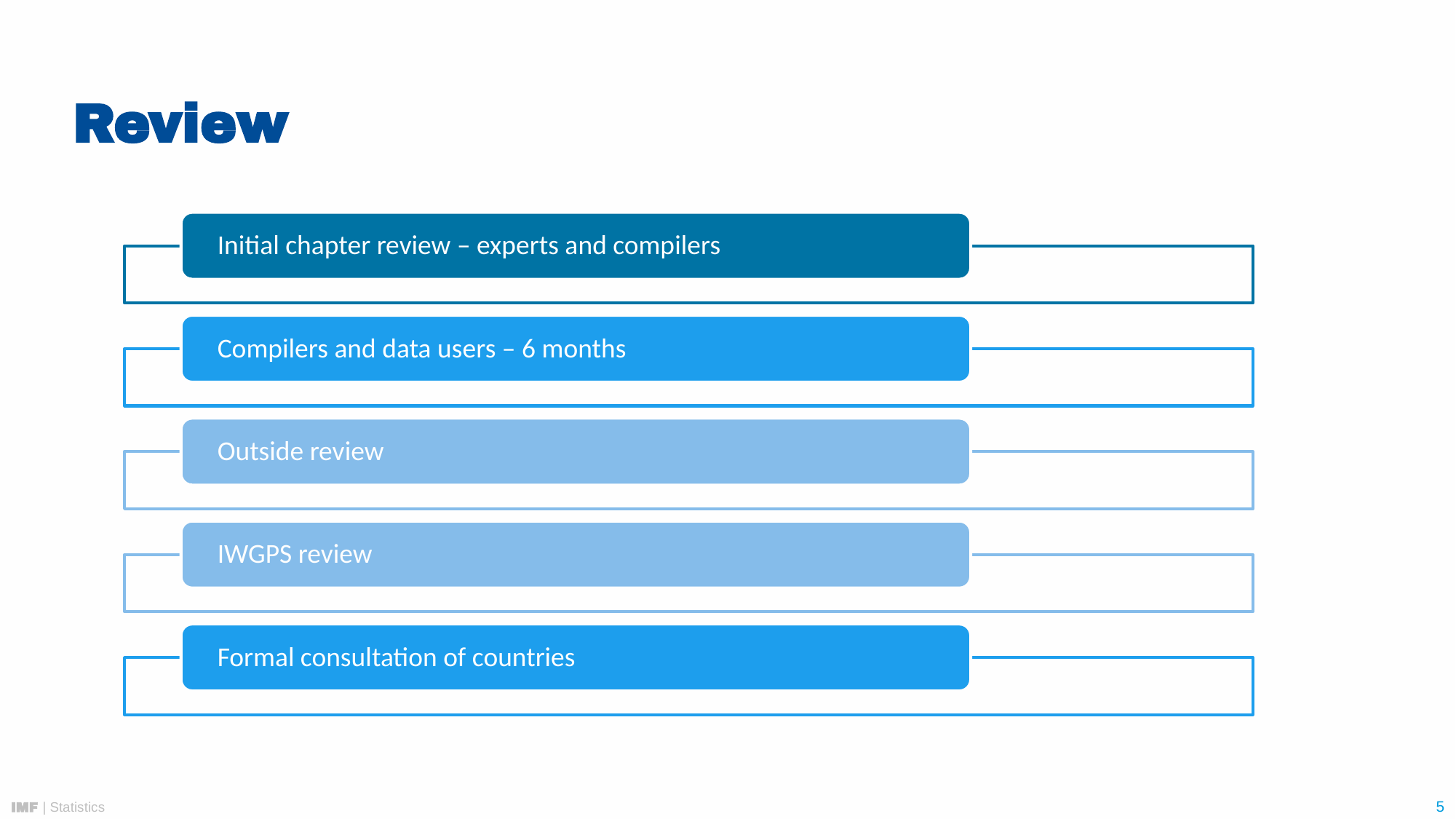

# Review
Initial chapter review – experts and compilers
Compilers and data users – 6 months
Outside review
IWGPS review
Formal consultation of countries